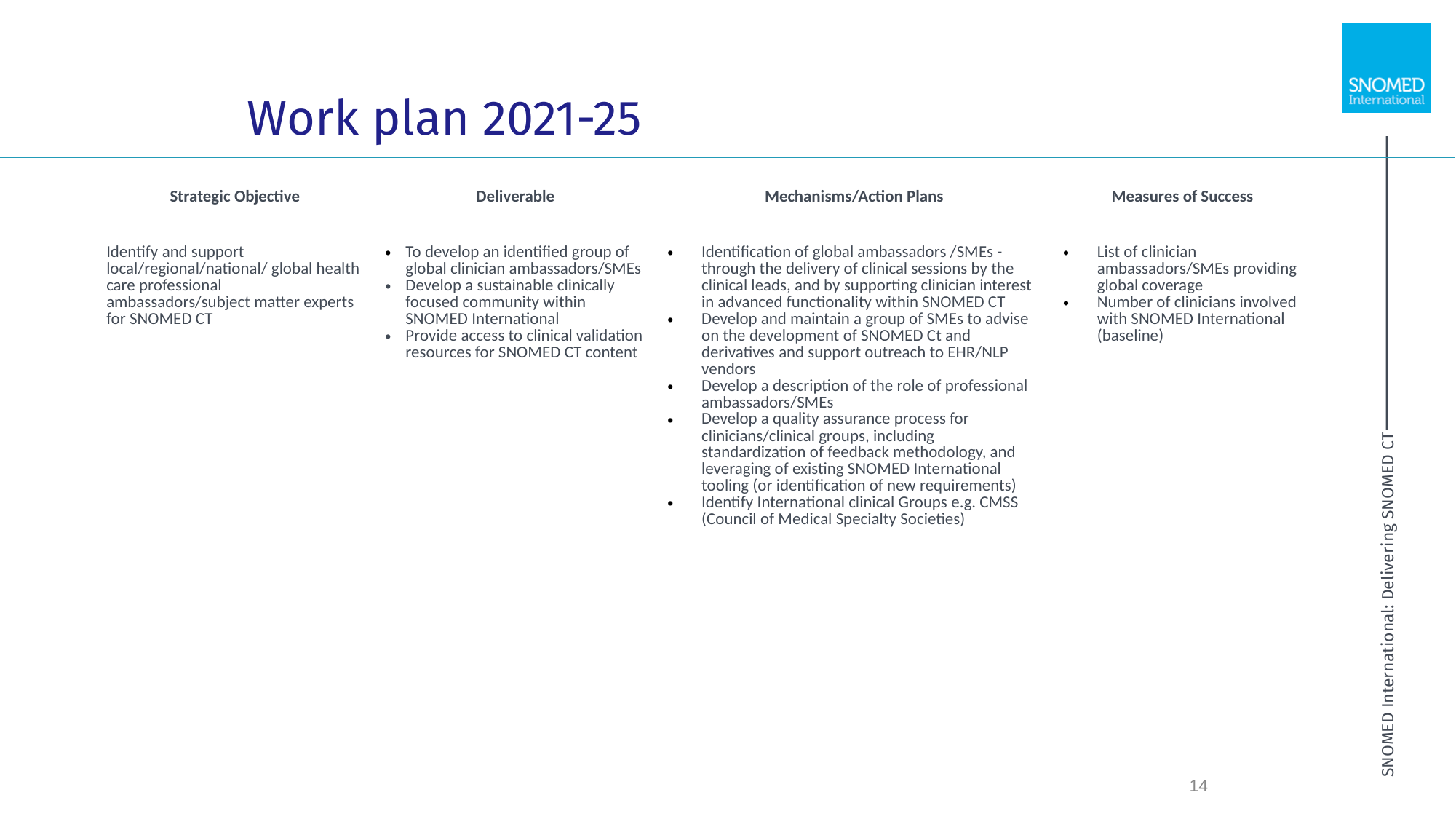

# Work plan 2021-25

| Strategic Objective | Deliverable | Mechanisms/Action Plans | Measures of Success |
| --- | --- | --- | --- |
| Identify and support local/regional/national/ global health care professional ambassadors/subject matter experts for SNOMED CT | To develop an identified group of global clinician ambassadors/SMEs Develop a sustainable clinically focused community within SNOMED International Provide access to clinical validation resources for SNOMED CT content | Identification of global ambassadors /SMEs - through the delivery of clinical sessions by the clinical leads, and by supporting clinician interest in advanced functionality within SNOMED CT Develop and maintain a group of SMEs to advise on the development of SNOMED Ct and derivatives and support outreach to EHR/NLP vendors Develop a description of the role of professional ambassadors/SMEs Develop a quality assurance process for clinicians/clinical groups, including standardization of feedback methodology, and leveraging of existing SNOMED International tooling (or identification of new requirements) Identify International clinical Groups e.g. CMSS (Council of Medical Specialty Societies) | List of clinician ambassadors/SMEs providing global coverage Number of clinicians involved with SNOMED International (baseline) |
14